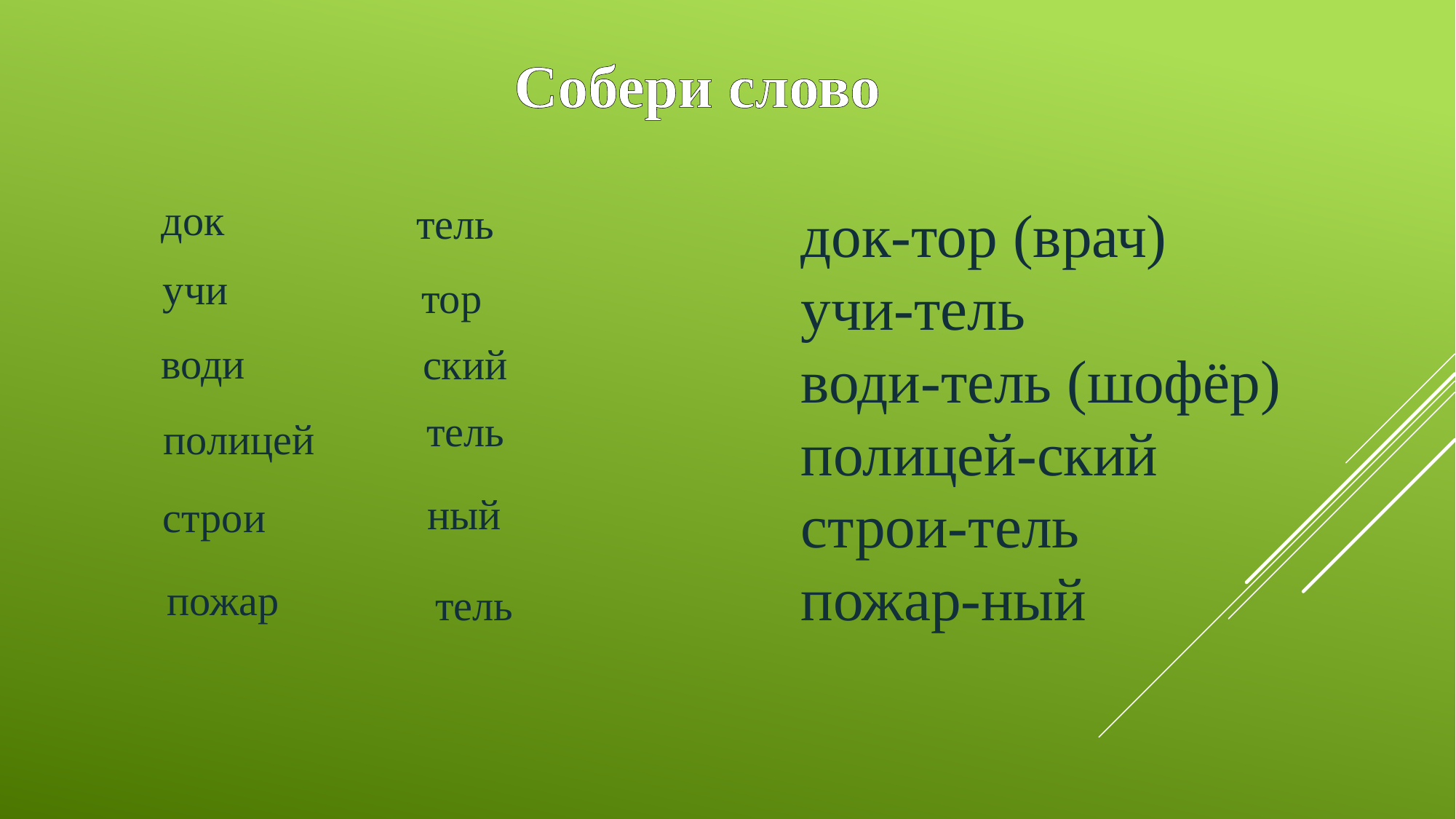

Собери слово
док
        тель
док-тор (врач)
учи-тель
води-тель (шофёр) полицей-ский
строи-тель
пожар-ный
учи
    тор
води

              ский
              тель
   полицей

        ный
 строи
     пожар

тель